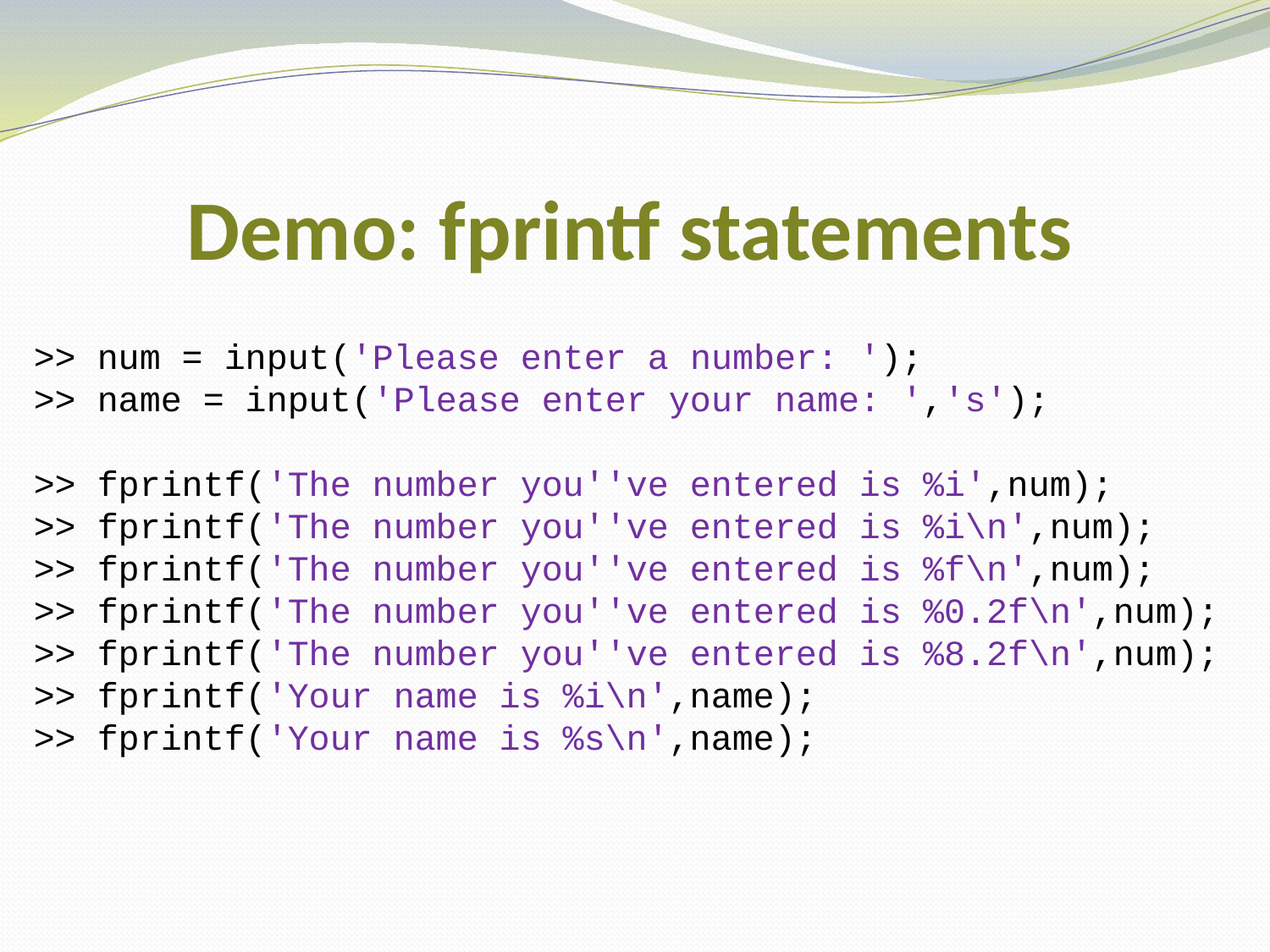

Demo: fprintf statements
>> num = input('Please enter a number: ');
>> name = input('Please enter your name: ','s');

>> fprintf('The number you''ve entered is %i',num);
>> fprintf('The number you''ve entered is %i\n',num);
>> fprintf('The number you''ve entered is %f\n',num);
>> fprintf('The number you''ve entered is %0.2f\n',num);
>> fprintf('The number you''ve entered is %8.2f\n',num);
>> fprintf('Your name is %i\n',name);
>> fprintf('Your name is %s\n',name);